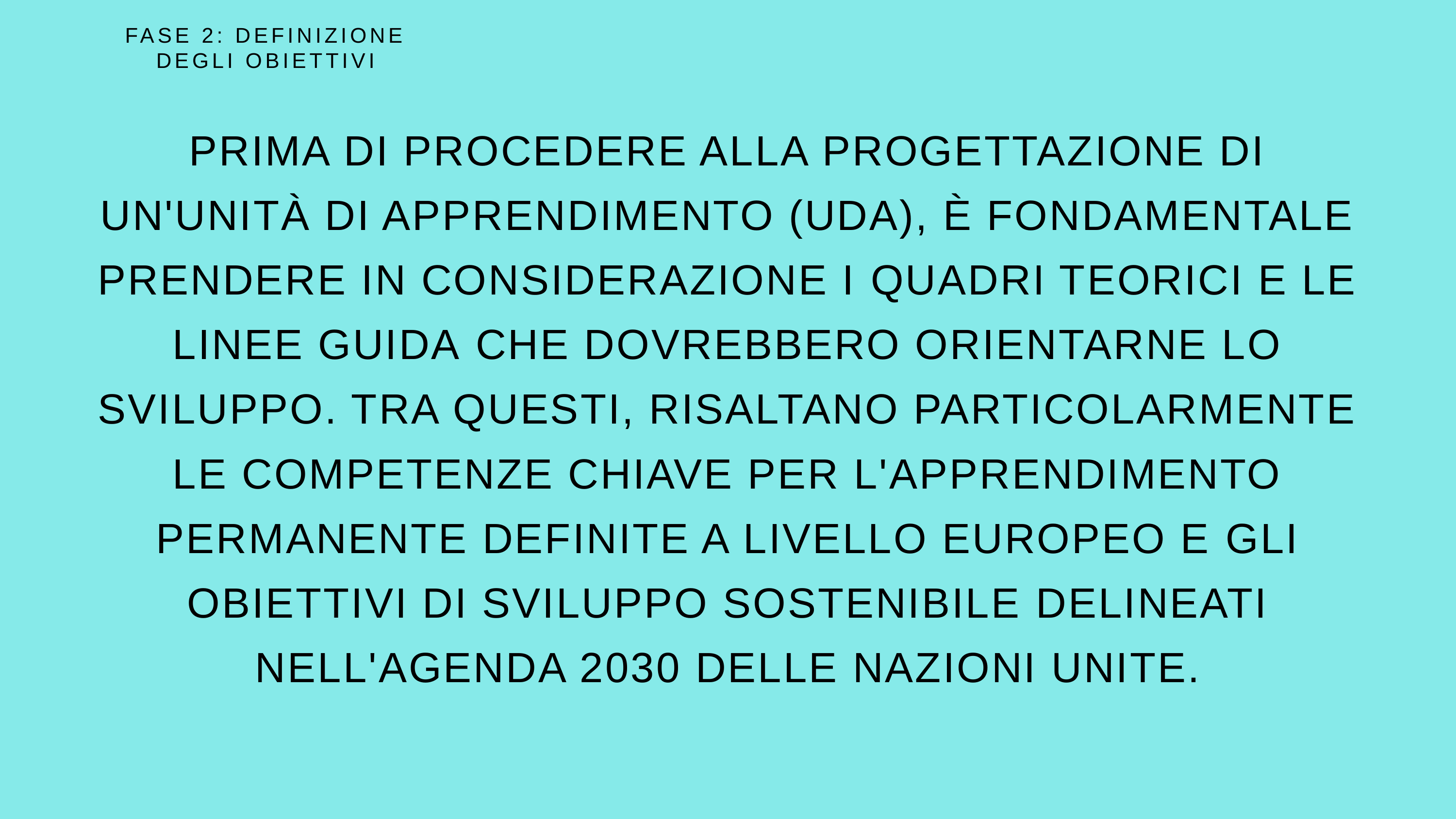

FASE 2: DEFINIZIONE DEGLI OBIETTIVI
PRIMA DI PROCEDERE ALLA PROGETTAZIONE DI UN'UNITÀ DI APPRENDIMENTO (UDA), È FONDAMENTALE PRENDERE IN CONSIDERAZIONE I QUADRI TEORICI E LE LINEE GUIDA CHE DOVREBBERO ORIENTARNE LO SVILUPPO. TRA QUESTI, RISALTANO PARTICOLARMENTE LE COMPETENZE CHIAVE PER L'APPRENDIMENTO PERMANENTE DEFINITE A LIVELLO EUROPEO E GLI OBIETTIVI DI SVILUPPO SOSTENIBILE DELINEATI NELL'AGENDA 2030 DELLE NAZIONI UNITE.